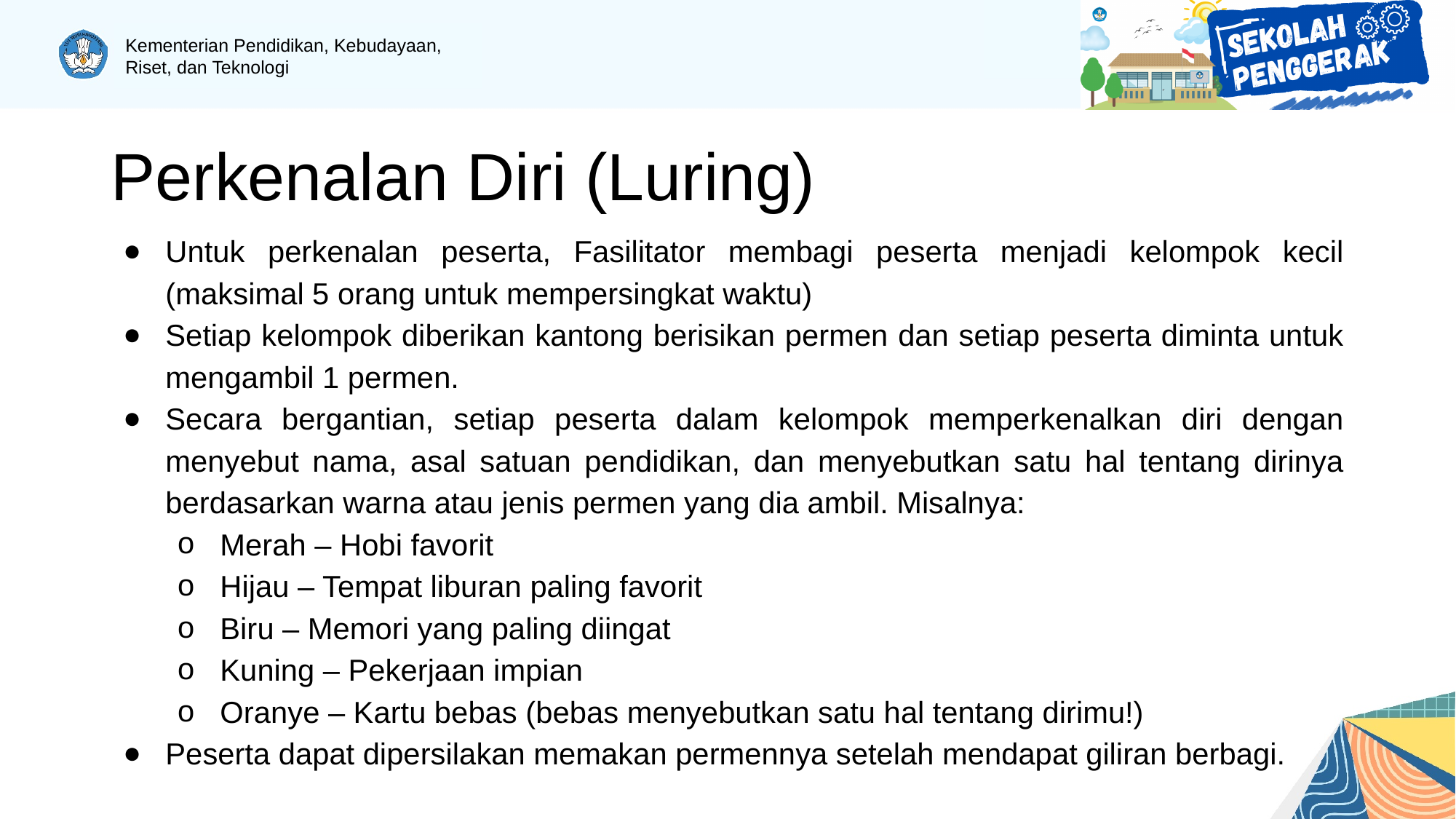

# Perkenalan Diri (Luring)
Untuk perkenalan peserta, Fasilitator membagi peserta menjadi kelompok kecil (maksimal 5 orang untuk mempersingkat waktu)
Setiap kelompok diberikan kantong berisikan permen dan setiap peserta diminta untuk mengambil 1 permen.
Secara bergantian, setiap peserta dalam kelompok memperkenalkan diri dengan menyebut nama, asal satuan pendidikan, dan menyebutkan satu hal tentang dirinya berdasarkan warna atau jenis permen yang dia ambil. Misalnya:
Merah – Hobi favorit
Hijau – Tempat liburan paling favorit
Biru – Memori yang paling diingat
Kuning – Pekerjaan impian
Oranye – Kartu bebas (bebas menyebutkan satu hal tentang dirimu!)
Peserta dapat dipersilakan memakan permennya setelah mendapat giliran berbagi.